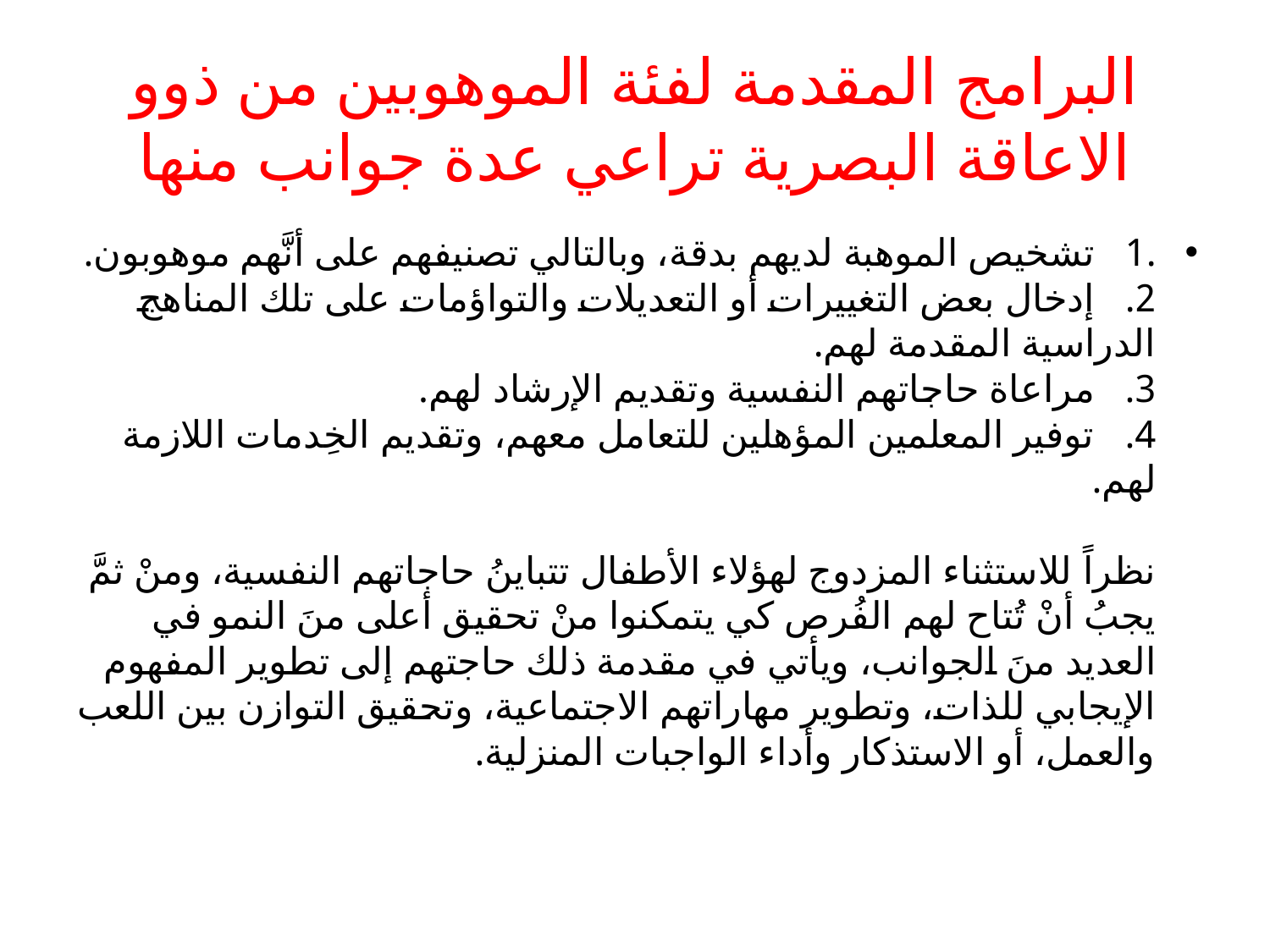

# البرامج المقدمة لفئة الموهوبين من ذوو الاعاقة البصرية تراعي عدة جوانب منها
.1   تشخيص الموهبة لديهم بدقة، وبالتالي تصنيفهم على أنَّهم موهوبون.
2.   إدخال بعض التغييرات أو التعديلات والتواؤمات على تلك المناهج الدراسية المقدمة لهم.
3.   مراعاة حاجاتهم النفسية وتقديم الإرشاد لهم.
4.   توفير المعلمين المؤهلين للتعامل معهم، وتقديم الخِدمات اللازمة لهم.
نظراً للاستثناء المزدوج لهؤلاء الأطفال تتباينُ حاجاتهم النفسية، ومنْ ثمَّ يجبُ أنْ تُتاح لهم الفُرص كي يتمكنوا منْ تحقيق أعلى منَ النمو في العديد منَ الجوانب، ويأتي في مقدمة ذلك حاجتهم إلى تطوير المفهوم الإيجابي للذات، وتطوير مهاراتهم الاجتماعية، وتحقيق التوازن بين اللعب والعمل، أو الاستذكار وأداء الواجبات المنزلية.